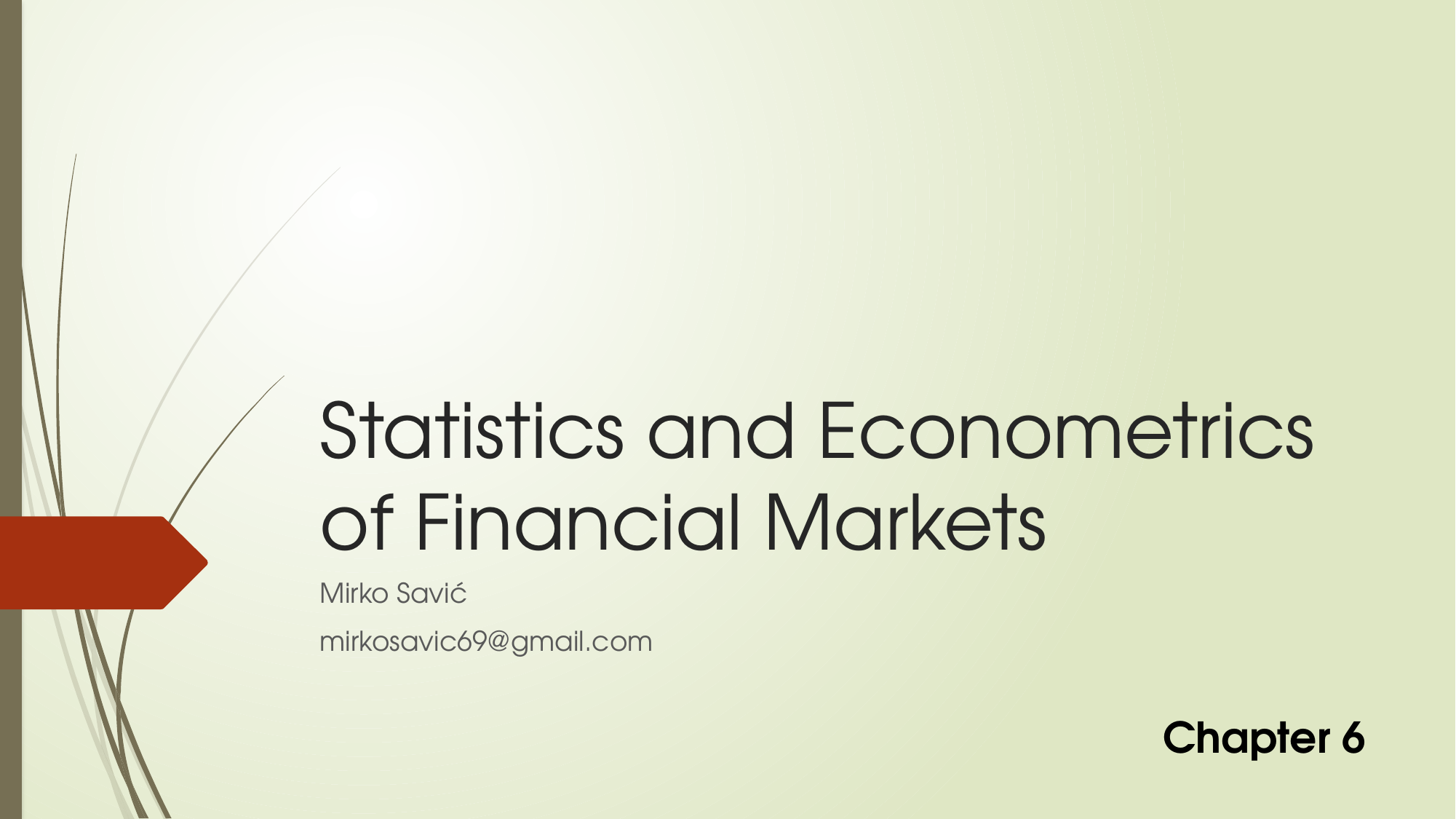

# Statistics and Econometrics of Financial Markets
Mirko Savić
mirkosavic69@gmail.com
Chapter 6